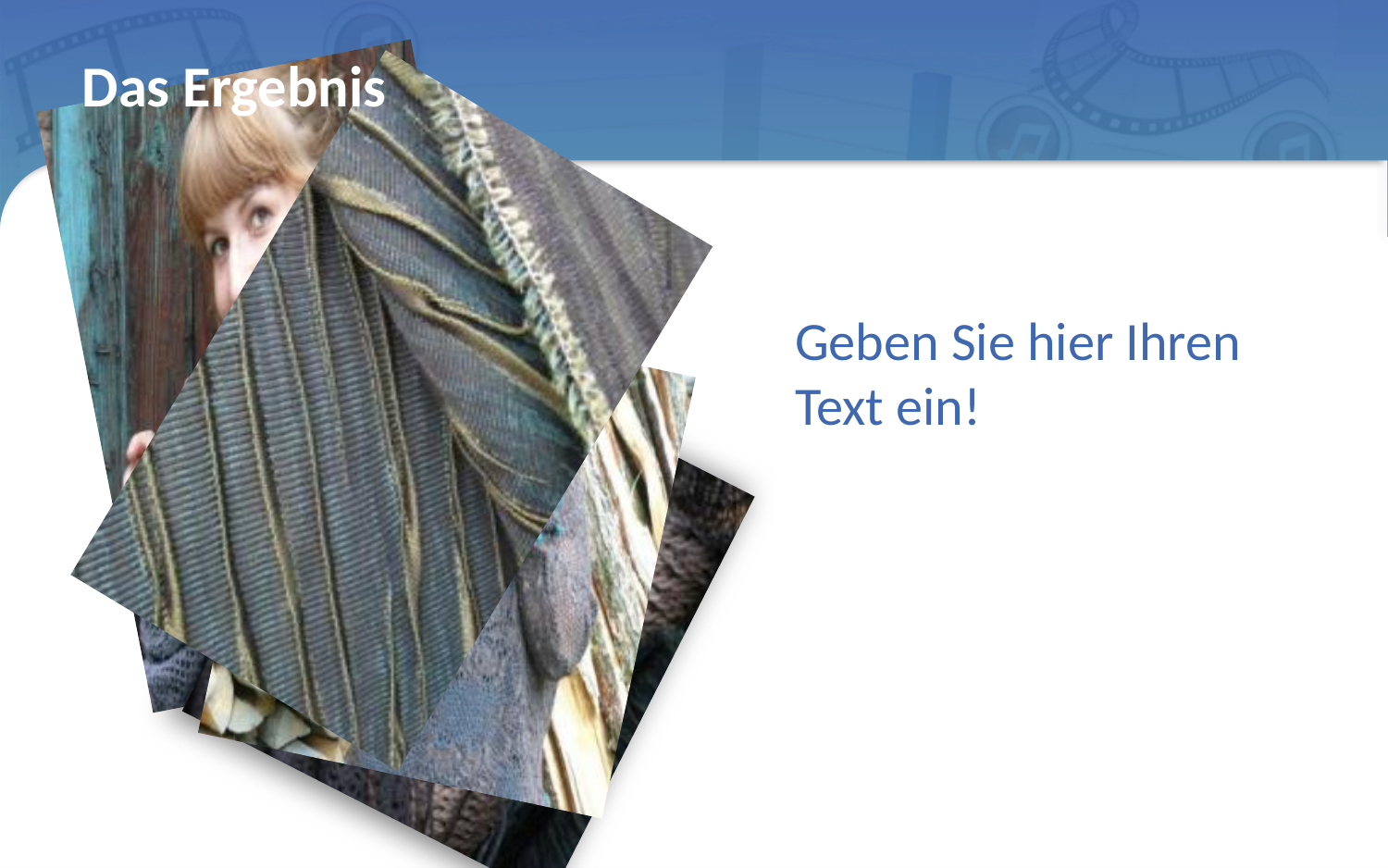

# Das Ergebnis

Geben Sie hier Ihren Text ein!